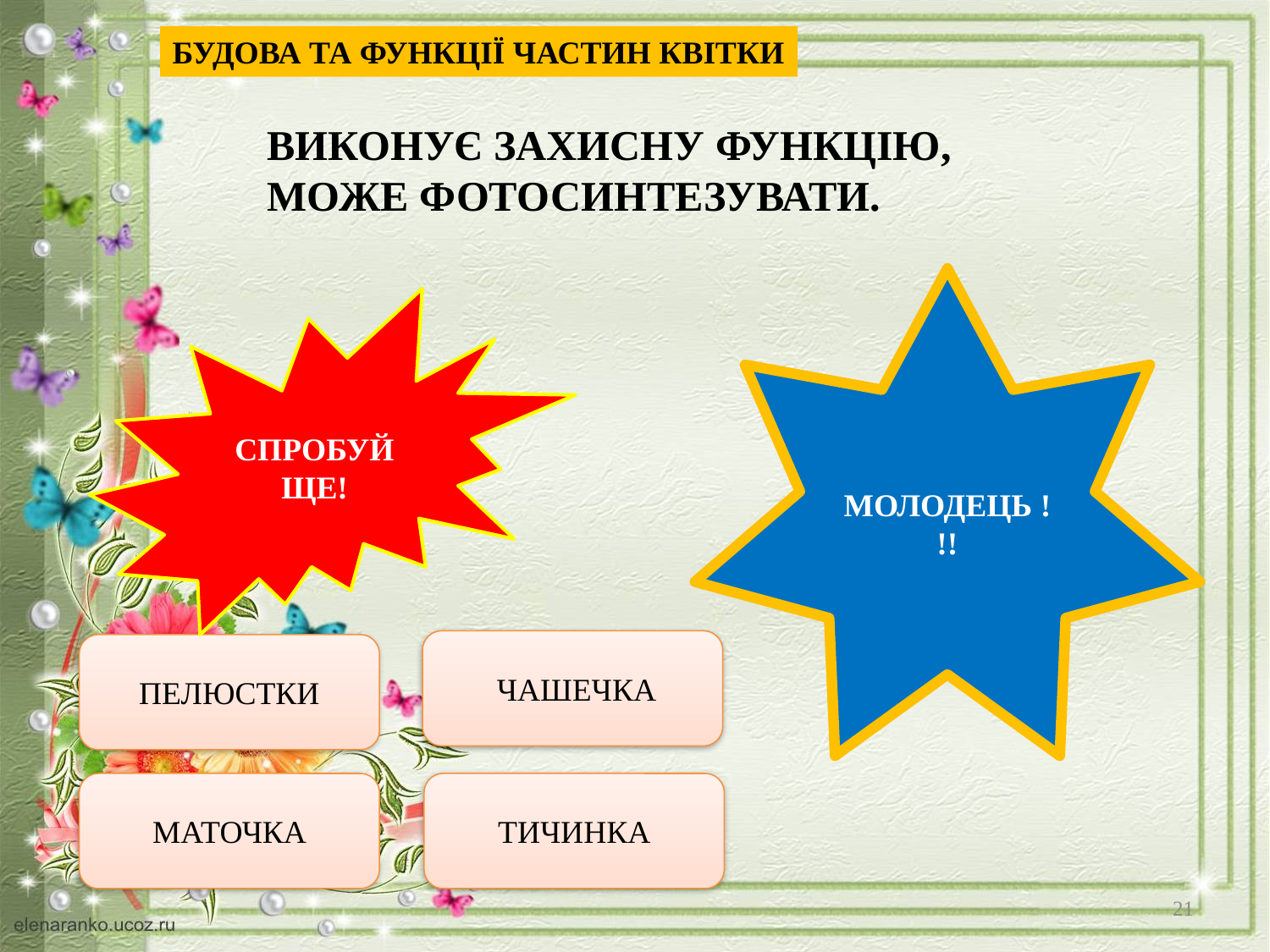

БУДОВА ТА ФУНКЦІЇ ЧАСТИН КВІТКИ
ВИКОНУЄ ЗАХИСНУ ФУНКЦІЮ,  МОЖЕ ФОТОСИНТЕЗУВАТИ.

МОЛОДЕЦЬ !!!

СПРОБУЙ ЩЕ!
 ЧАШЕЧКА
ПЕЛЮСТКИ
 МАТОЧКА
ТИЧИНКА
21